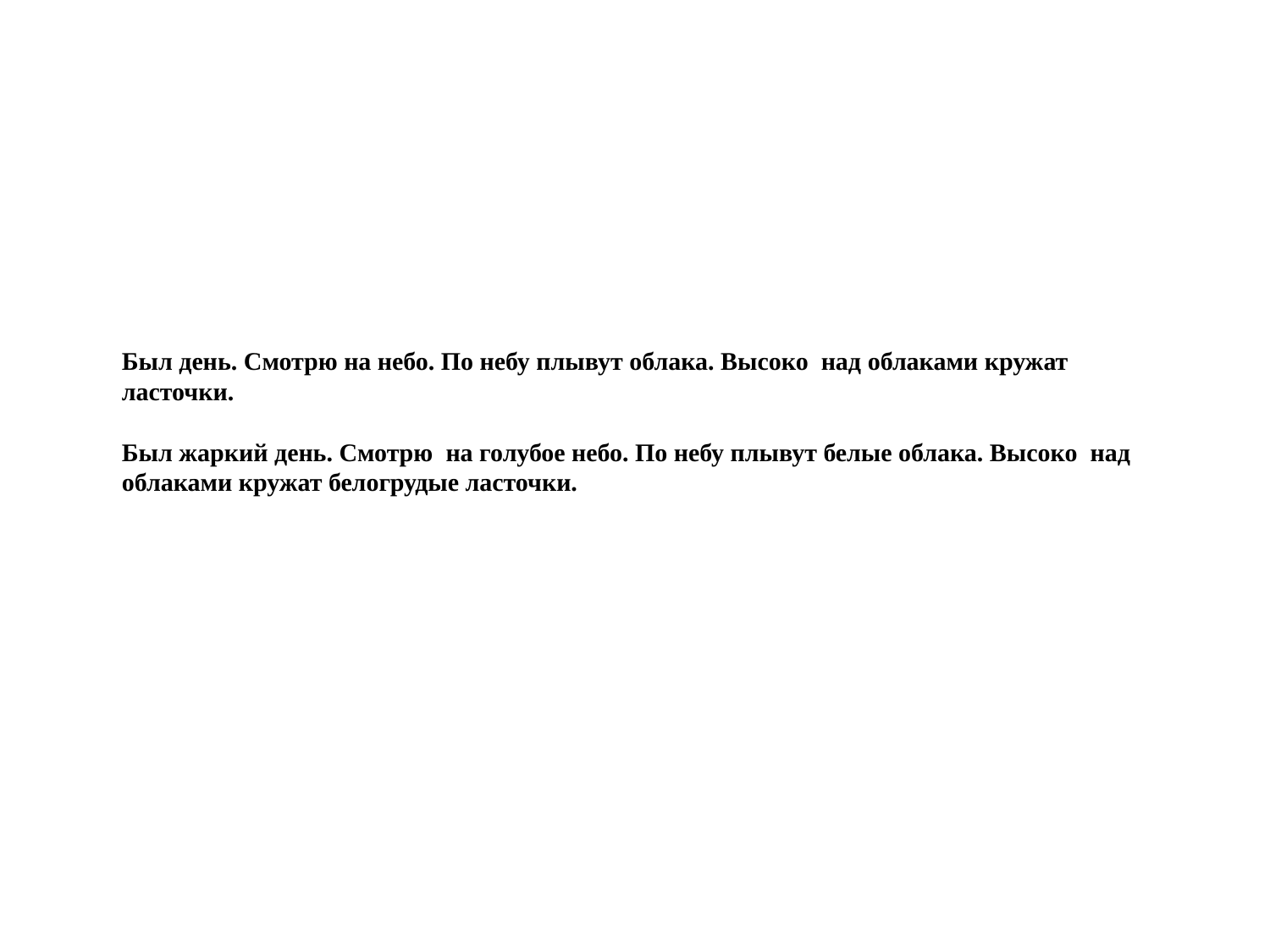

# Был день. Смотрю на небо. По небу плывут облака. Высоко  над облаками кружат ласточки.   Был жаркий день. Смотрю  на голубое небо. По небу плывут белые облака. Высоко  над облаками кружат белогрудые ласточки.